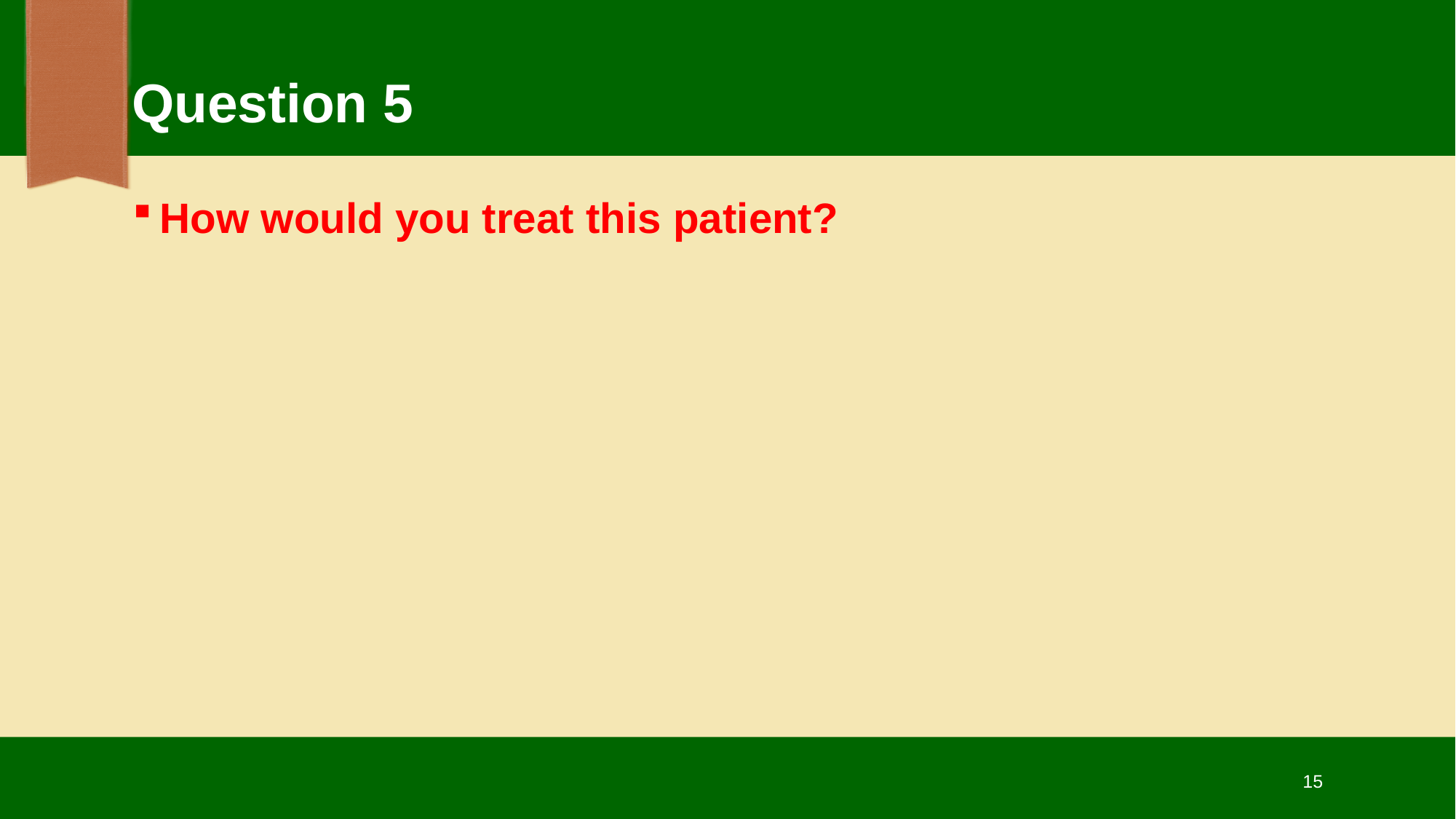

# Question 5
How would you treat this patient?
15